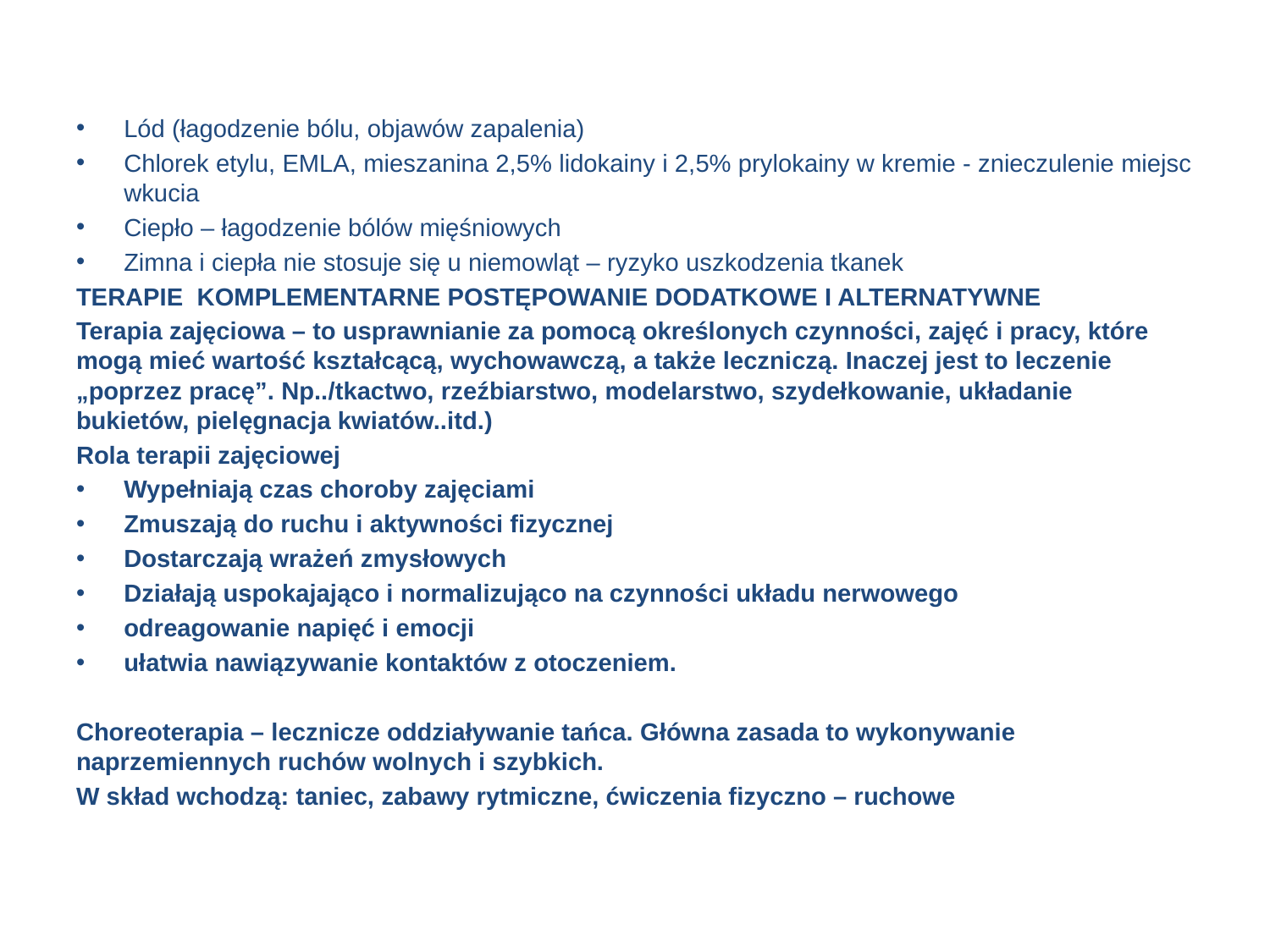

Lód (łagodzenie bólu, objawów zapalenia)
Chlorek etylu, EMLA, mieszanina 2,5% lidokainy i 2,5% prylokainy w kremie - znieczulenie miejsc wkucia
Ciepło – łagodzenie bólów mięśniowych
Zimna i ciepła nie stosuje się u niemowląt – ryzyko uszkodzenia tkanek
TERAPIE  KOMPLEMENTARNE POSTĘPOWANIE DODATKOWE I ALTERNATYWNE
Terapia zajęciowa – to usprawnianie za pomocą określonych czynności, zajęć i pracy, które mogą mieć wartość kształcącą, wychowawczą, a także leczniczą. Inaczej jest to leczenie „poprzez pracę”. Np../tkactwo, rzeźbiarstwo, modelarstwo, szydełkowanie, układanie bukietów, pielęgnacja kwiatów..itd.)
Rola terapii zajęciowej
Wypełniają czas choroby zajęciami
Zmuszają do ruchu i aktywności fizycznej
Dostarczają wrażeń zmysłowych
Działają uspokajająco i normalizująco na czynności układu nerwowego
odreagowanie napięć i emocji
ułatwia nawiązywanie kontaktów z otoczeniem.

Choreoterapia – lecznicze oddziaływanie tańca. Główna zasada to wykonywanie naprzemiennych ruchów wolnych i szybkich.
W skład wchodzą: taniec, zabawy rytmiczne, ćwiczenia fizyczno – ruchowe